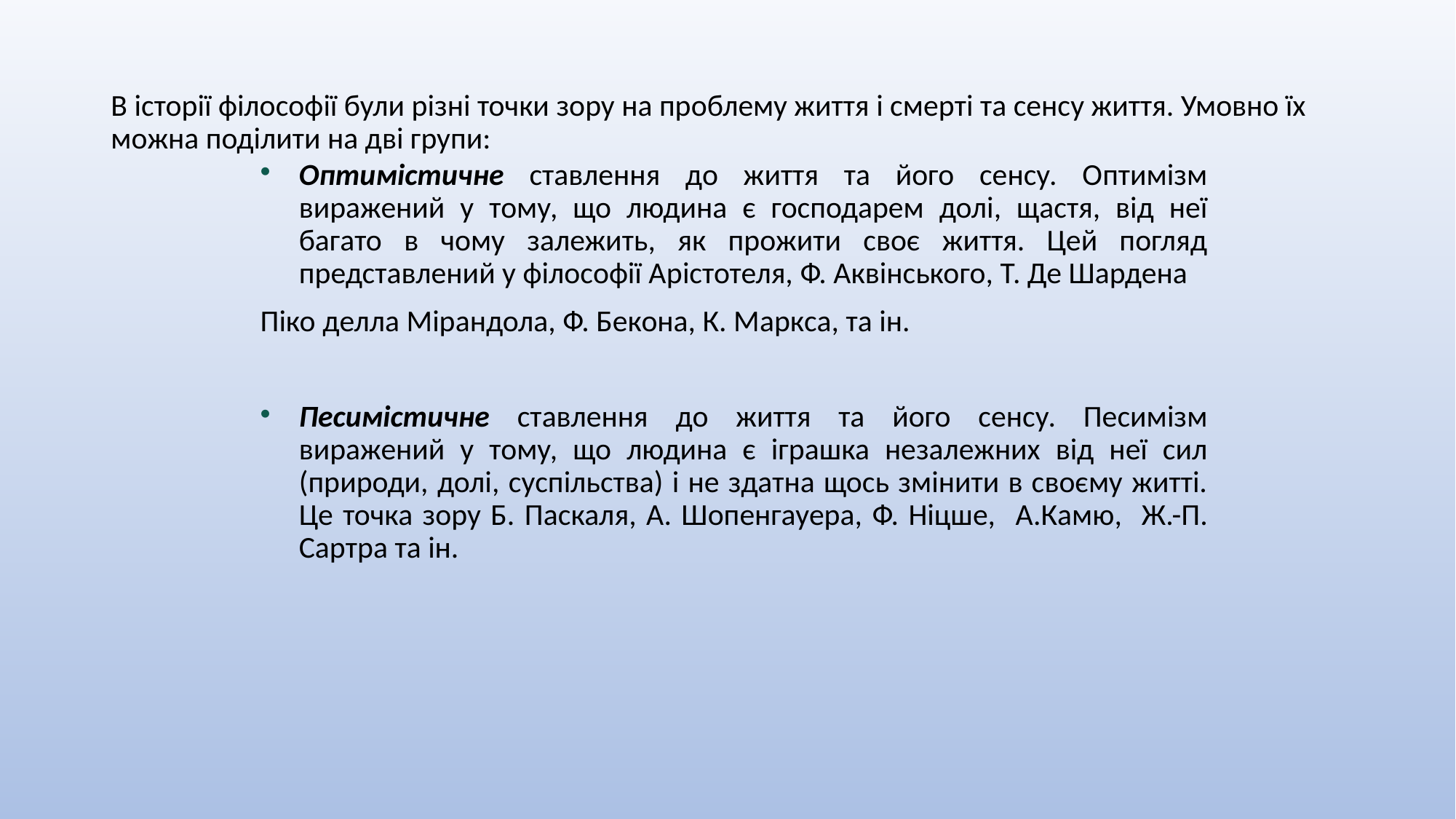

# В історії філософії були різні точки зору на проблему життя і смерті та сенсу життя. Умовно їх можна поділити на дві групи:
Оптимістичне ставлення до життя та його сенсу. Оптимізм виражений у тому, що людина є господарем долі, щастя, від неї багато в чому залежить, як прожити своє життя. Цей погляд представлений у філософії Арістотеля, Ф. Аквінського, Т. Де Шардена
Піко делла Мірандола, Ф. Бекона, К. Маркса, та ін.

Песимістичне ставлення до життя та його сенсу. Песимізм виражений у тому, що людина є іграшка незалежних від неї сил (природи, долі, суспільства) і не здатна щось змінити в своєму житті. Це точка зору Б. Паскаля, А. Шопенгауера, Ф. Ніцше,  А.Камю,  Ж.-П. Сартра та ін.